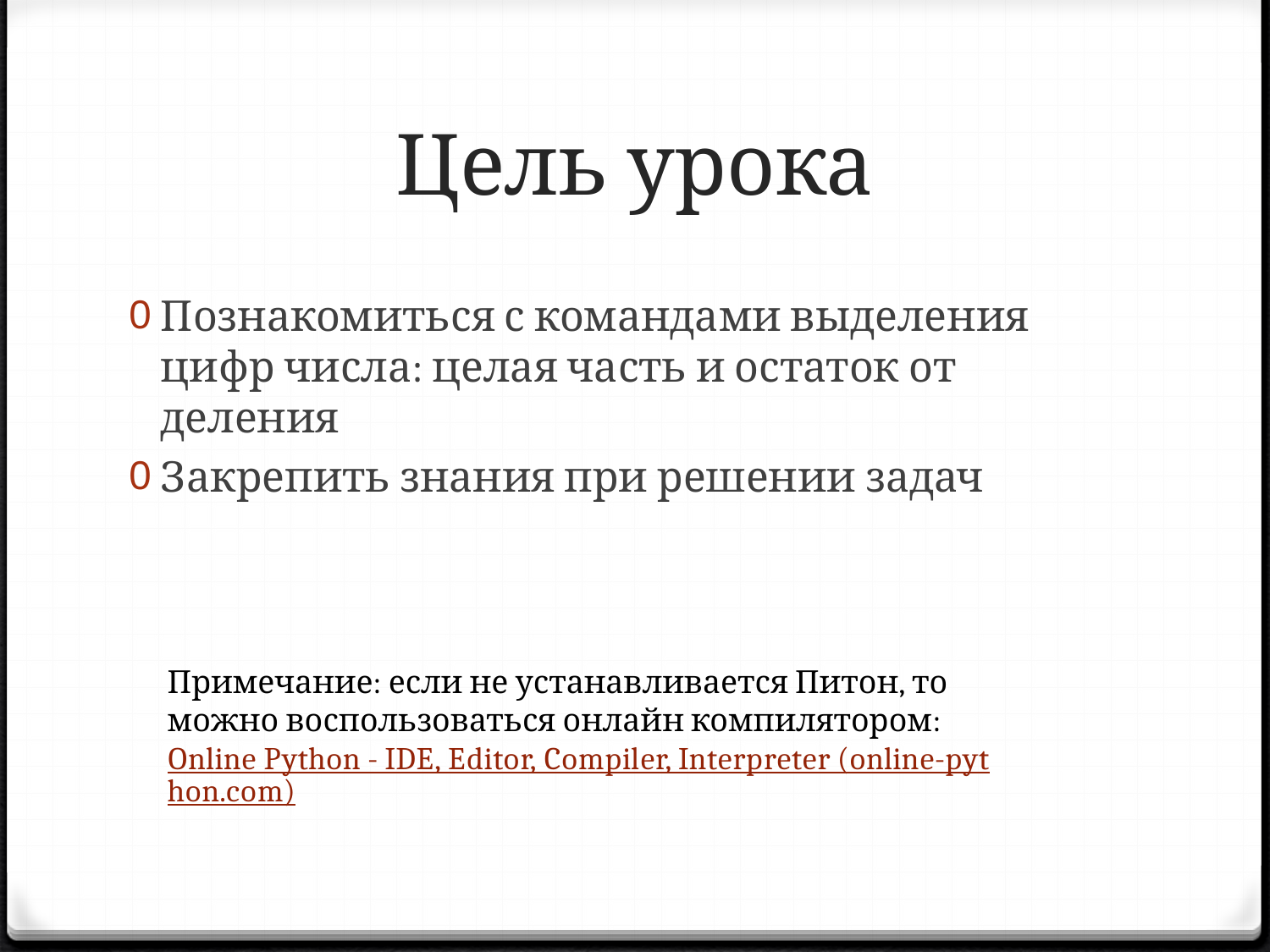

# Цель урока
Познакомиться с командами выделения цифр числа: целая часть и остаток от деления
Закрепить знания при решении задач
Примечание: если не устанавливается Питон, то можно воспользоваться онлайн компилятором: Online Python - IDE, Editor, Compiler, Interpreter (online-python.com)